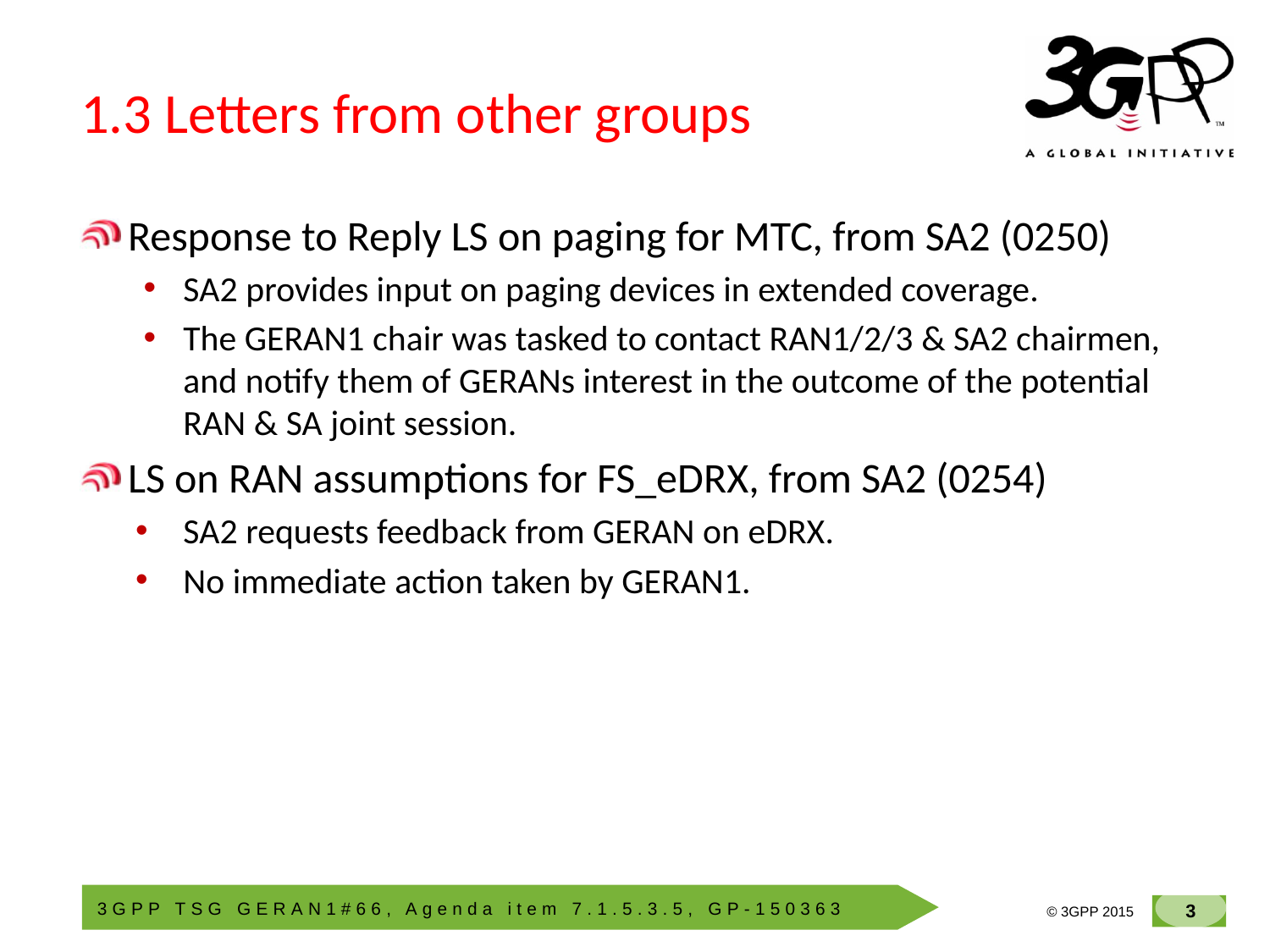

# 1.3 Letters from other groups
Response to Reply LS on paging for MTC, from SA2 (0250)
SA2 provides input on paging devices in extended coverage.
The GERAN1 chair was tasked to contact RAN1/2/3 & SA2 chairmen, and notify them of GERANs interest in the outcome of the potential RAN & SA joint session.
LS on RAN assumptions for FS_eDRX, from SA2 (0254)
SA2 requests feedback from GERAN on eDRX.
No immediate action taken by GERAN1.